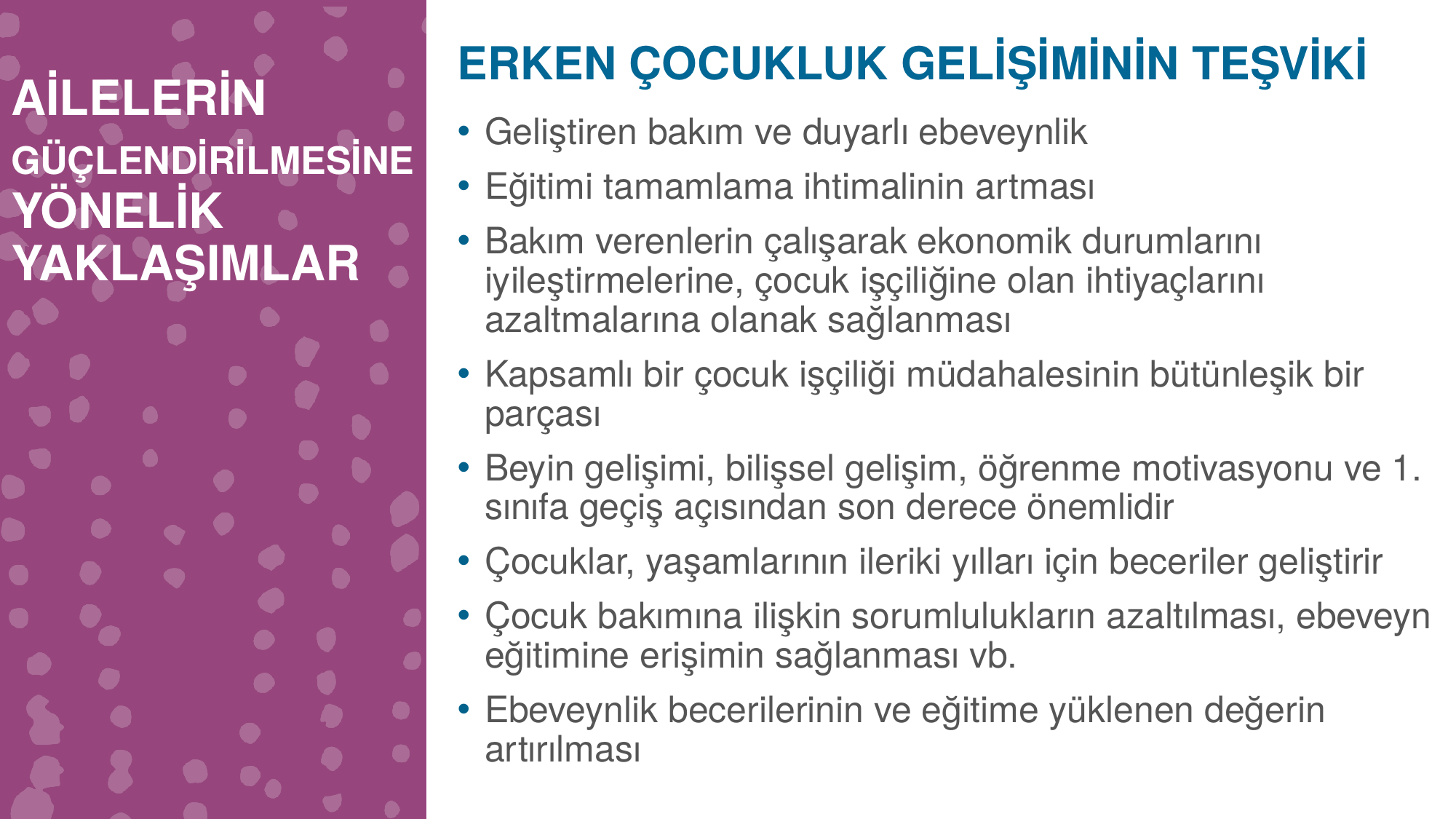

ERKEN ÇOCUKLUK GELİŞİMİNİN TEŞVİKİ
AİLELERİN GÜÇLENDİRİLMESİNE YÖNELİK YAKLAŞIMLAR

Geliştiren bakım ve duyarlı ebeveynlik
Eğitimi tamamlama ihtimalinin artması
Bakım verenlerin çalışarak ekonomik durumlarını iyileştirmelerine, çocuk işçiliğine olan ihtiyaçlarını azaltmalarına olanak sağlanması
Kapsamlı bir çocuk işçiliği müdahalesinin bütünleşik bir parçası
Beyin gelişimi, bilişsel gelişim, öğrenme motivasyonu ve 1. sınıfa geçiş açısından son derece önemlidir
Çocuklar, yaşamlarının ileriki yılları için beceriler geliştirir
Çocuk bakımına ilişkin sorumlulukların azaltılması, ebeveyn eğitimine erişimin sağlanması vb.
Ebeveynlik becerilerinin ve eğitime yüklenen değerin artırılması